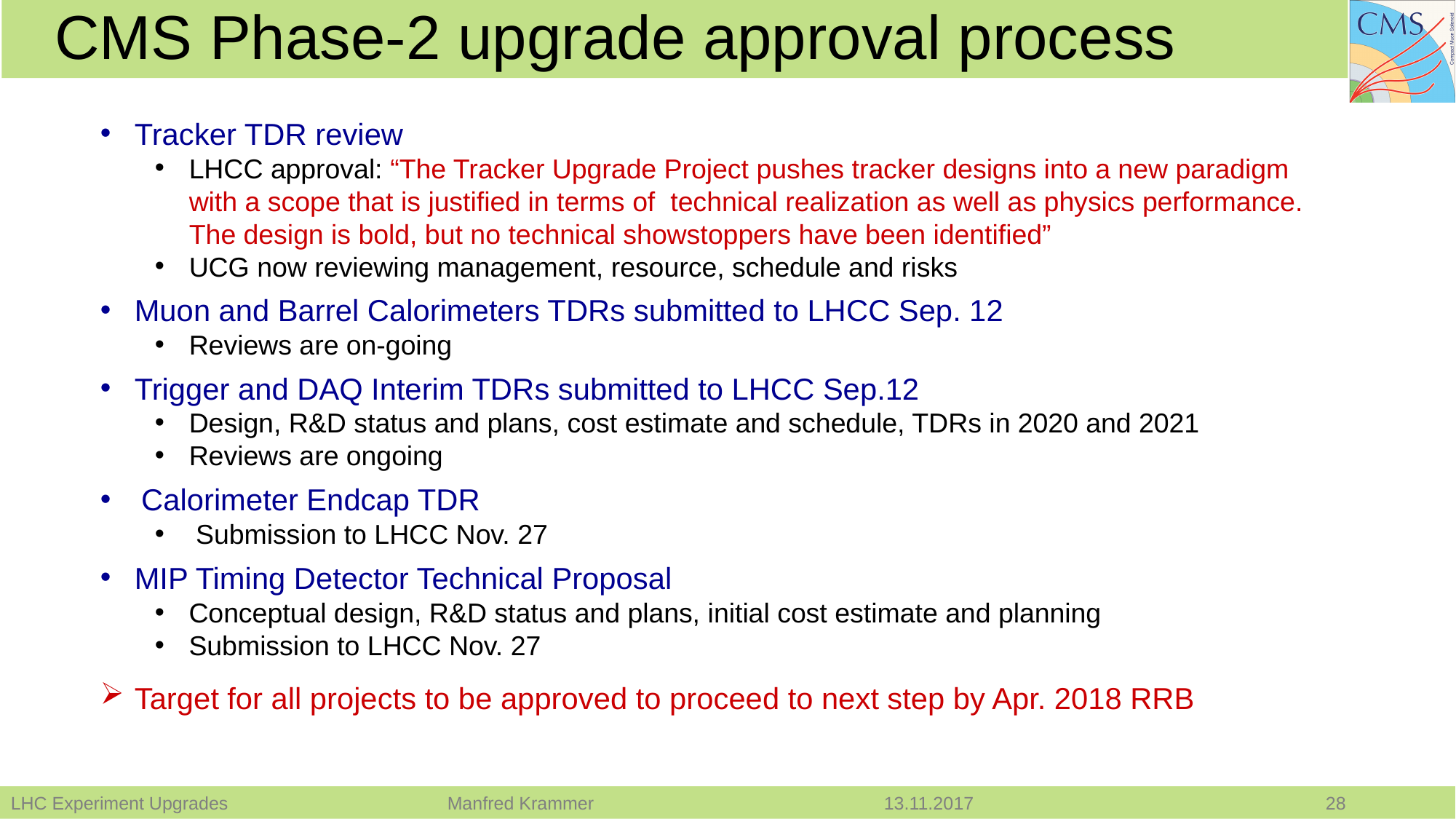

# CMS Phase-2 upgrade approval process
Tracker TDR review
LHCC approval: “The Tracker Upgrade Project pushes tracker designs into a new paradigm with a scope that is justified in terms of  technical realization as well as physics performance. The design is bold, but no technical showstoppers have been identified”
UCG now reviewing management, resource, schedule and risks
Muon and Barrel Calorimeters TDRs submitted to LHCC Sep. 12
Reviews are on-going
Trigger and DAQ Interim TDRs submitted to LHCC Sep.12
Design, R&D status and plans, cost estimate and schedule, TDRs in 2020 and 2021
Reviews are ongoing
Calorimeter Endcap TDR
Submission to LHCC Nov. 27
MIP Timing Detector Technical Proposal
Conceptual design, R&D status and plans, initial cost estimate and planning
Submission to LHCC Nov. 27
Target for all projects to be approved to proceed to next step by Apr. 2018 RRB